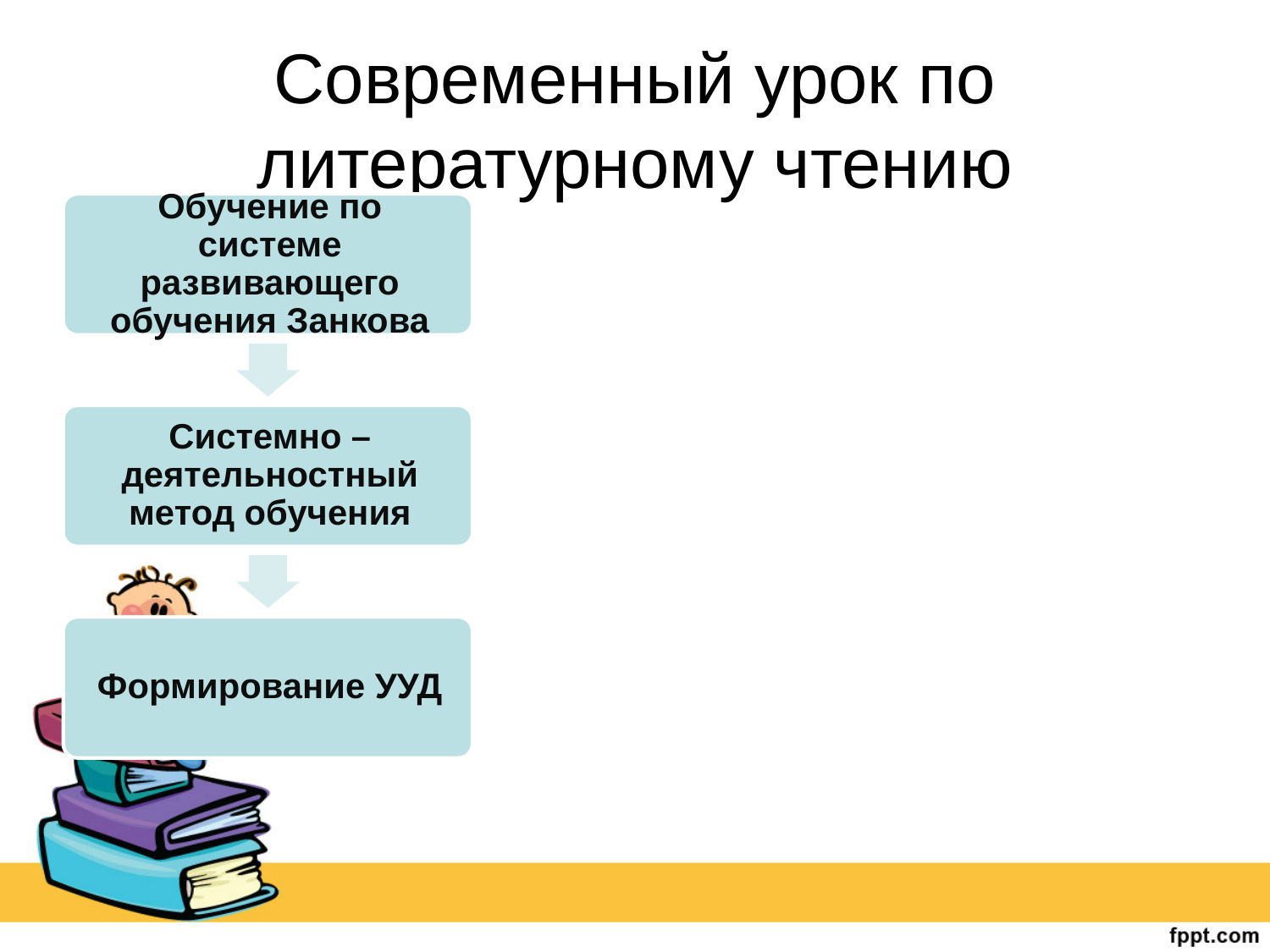

# Современный урок по литературному чтению
Обучение по системе развивающего обучения Занкова

Системно –деятельностный метод обучения

Формирование УУД